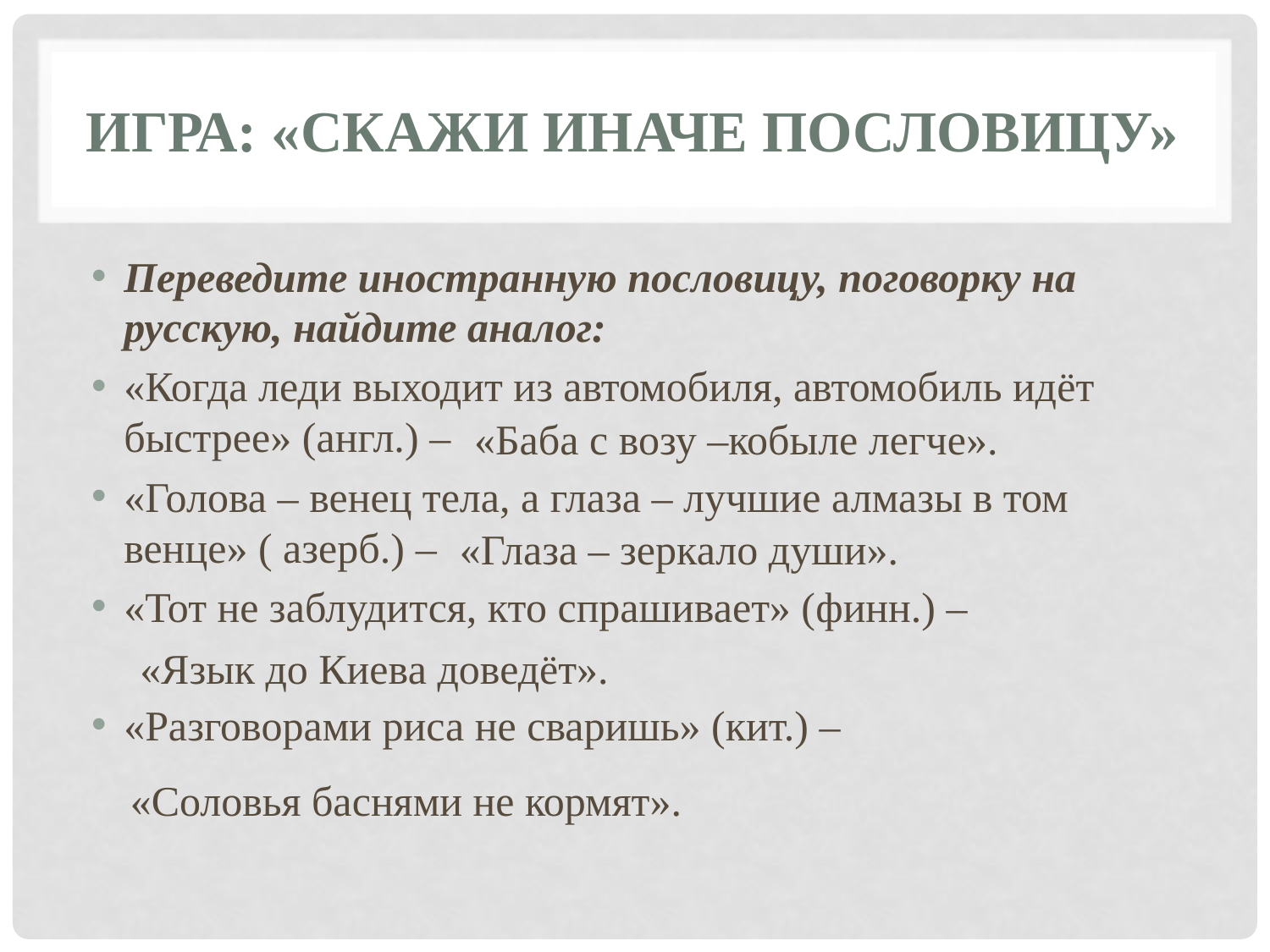

# Игра: «Скажи иначе пословицу»
Переведите иностранную пословицу, поговорку на русскую, найдите аналог:
«Когда леди выходит из автомобиля, автомобиль идёт быстрее» (англ.) –
«Голова – венец тела, а глаза – лучшие алмазы в том венце» ( азерб.) –
«Тот не заблудится, кто спрашивает» (финн.) –

«Разговорами риса не сваришь» (кит.) –
«Баба с возу –кобыле легче».
«Глаза – зеркало души».
«Язык до Киева доведёт».
«Соловья баснями не кормят».